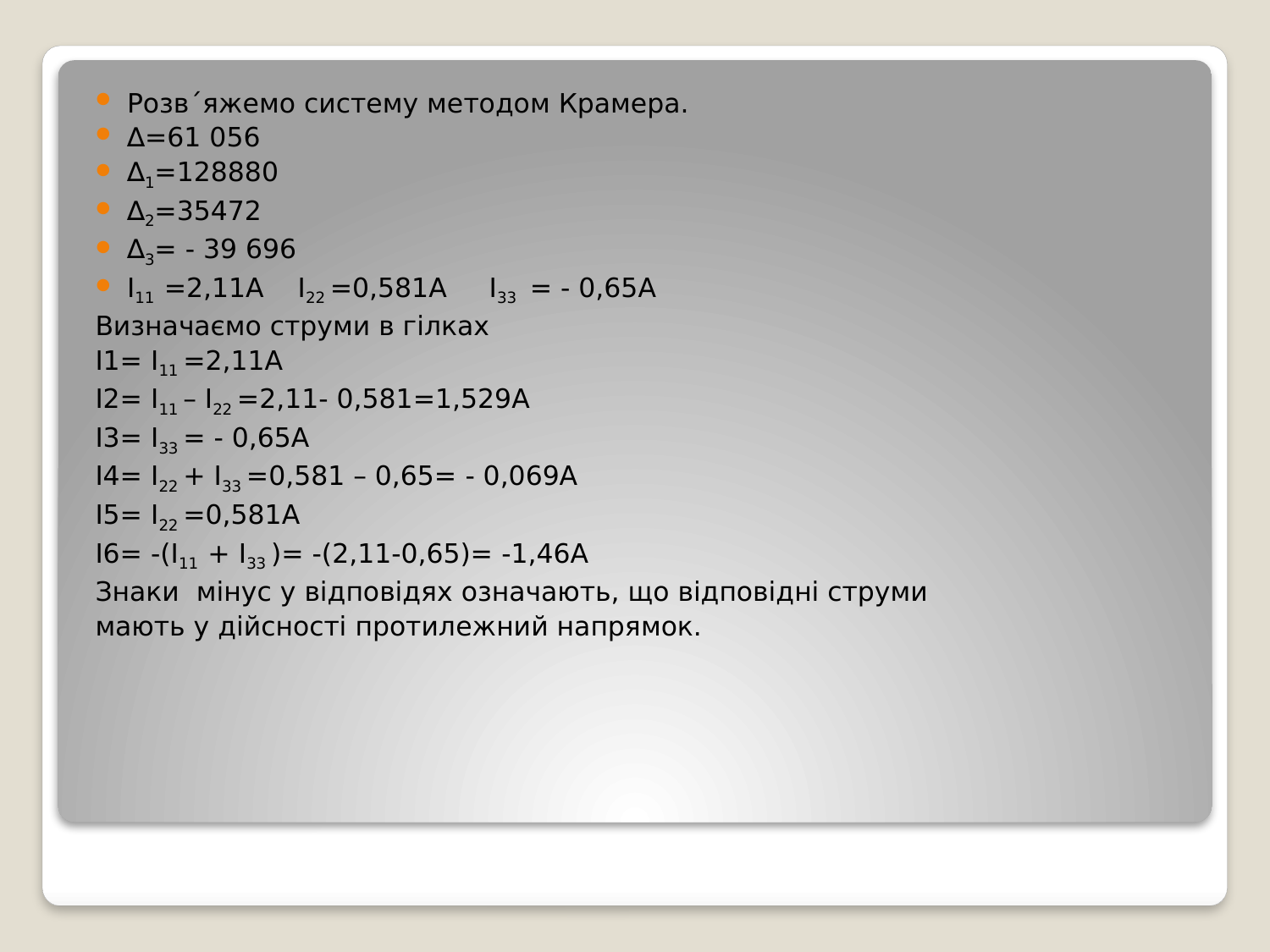

Розв´яжемо систему методом Крамера.
∆=61 056
∆1=128880
∆2=35472
∆3= - 39 696
I11  =2,11А    I22 =0,581А     I33  = - 0,65А
Визначаємо струми в гілках
I1= I11 =2,11A
I2= I11 – I22 =2,11- 0,581=1,529A
I3= I33 = - 0,65A
I4= I22 + I33 =0,581 – 0,65= - 0,069A
I5= I22 =0,581A
I6= -(I11  + I33 )= -(2,11-0,65)= -1,46A
Знаки  мінус у відповідях означають, що відповідні струми
мають у дійсності протилежний напрямок.

#